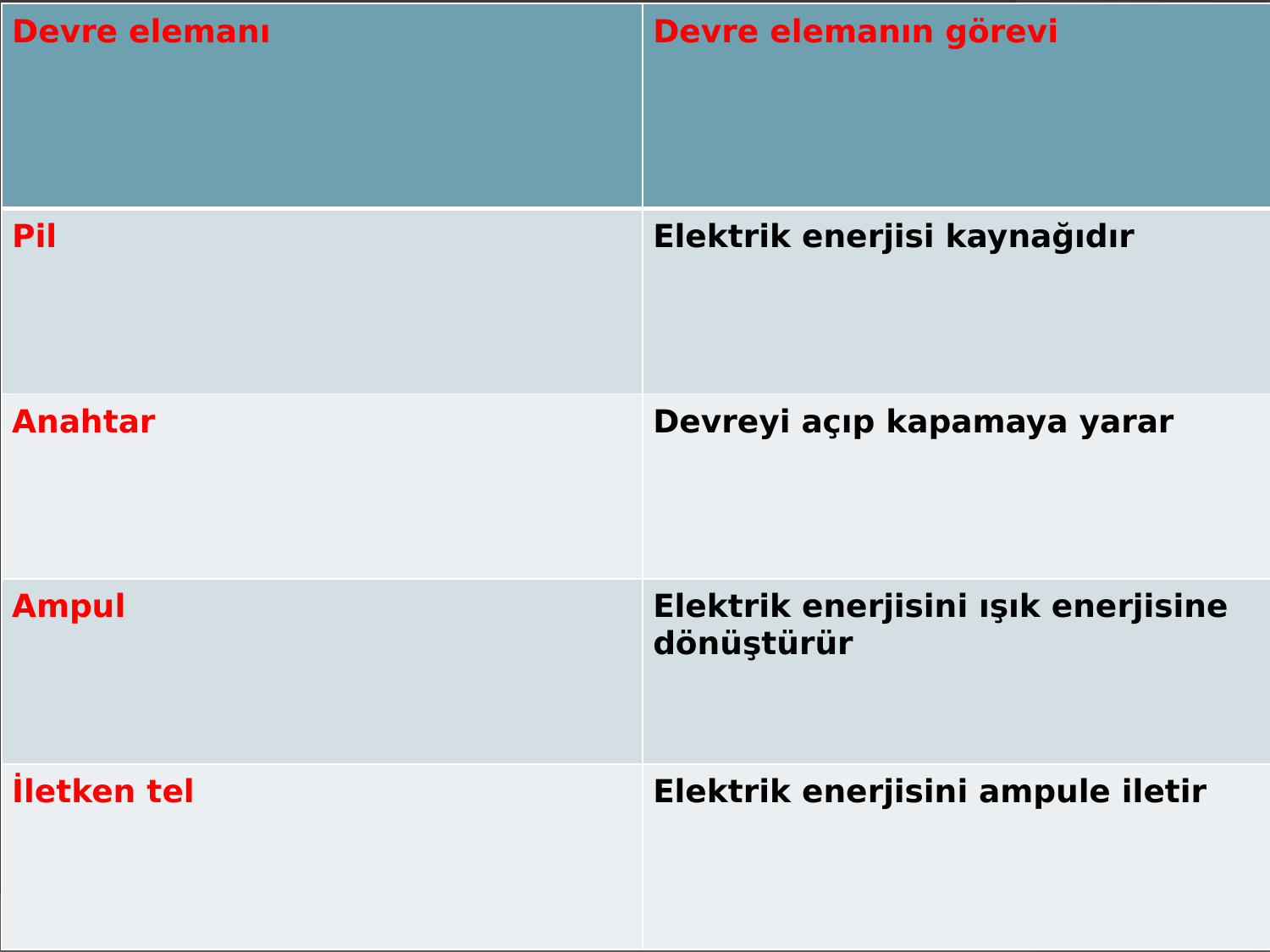

| Devre elemanı | Devre elemanın görevi |
| --- | --- |
| Pil | Elektrik enerjisi kaynağıdır |
| Anahtar | Devreyi açıp kapamaya yarar |
| Ampul | Elektrik enerjisini ışık enerjisine dönüştürür |
| İletken tel | Elektrik enerjisini ampule iletir |
#